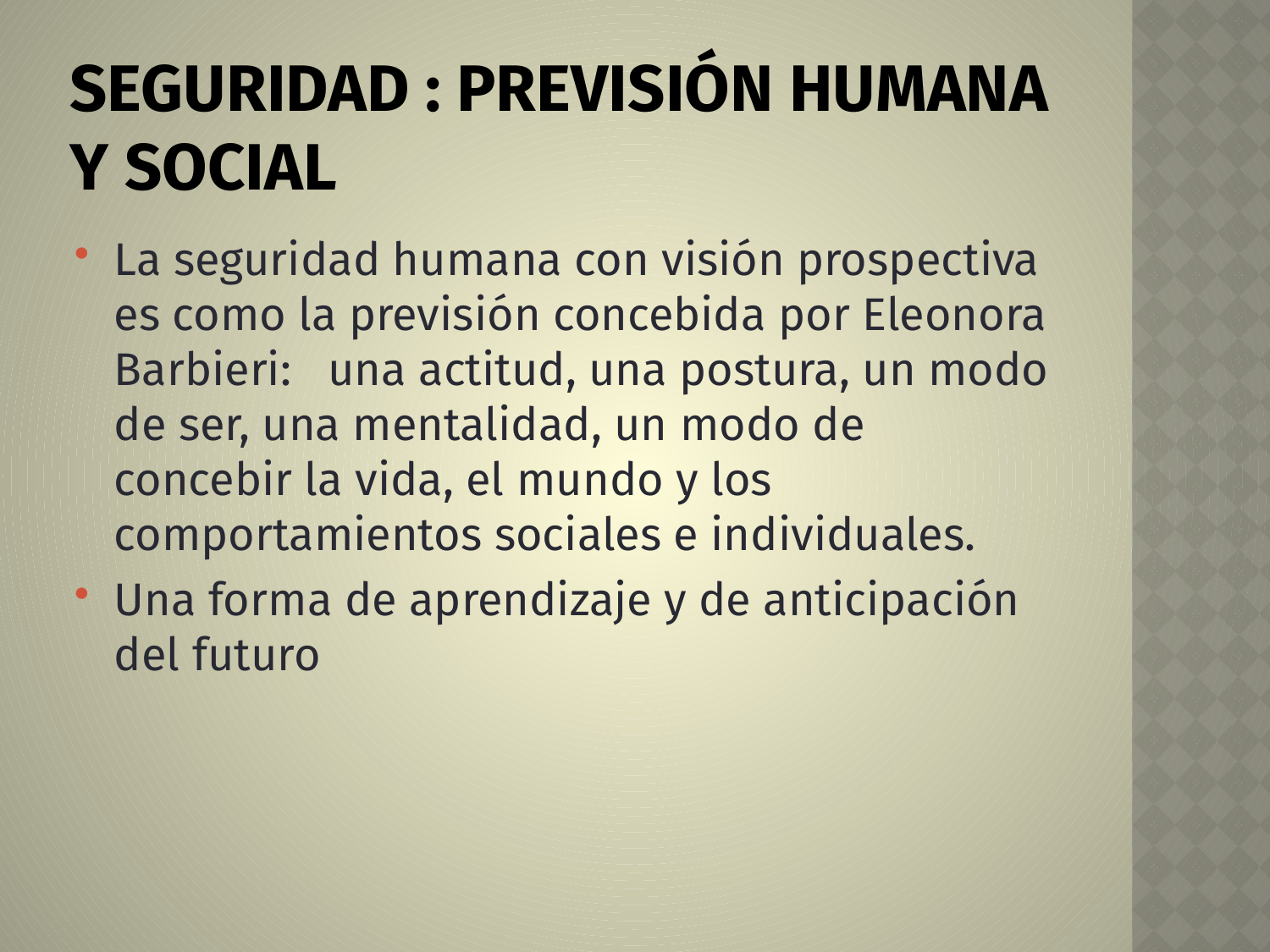

# SEGURIDAD : PREVISIÓN HUMANA Y SOCIAL
La seguridad humana con visión prospectiva es como la previsión concebida por Eleonora Barbieri:   una actitud, una postura, un modo de ser, una mentalidad, un modo de concebir la vida, el mundo y los comportamientos sociales e individuales.
Una forma de aprendizaje y de anticipación del futuro